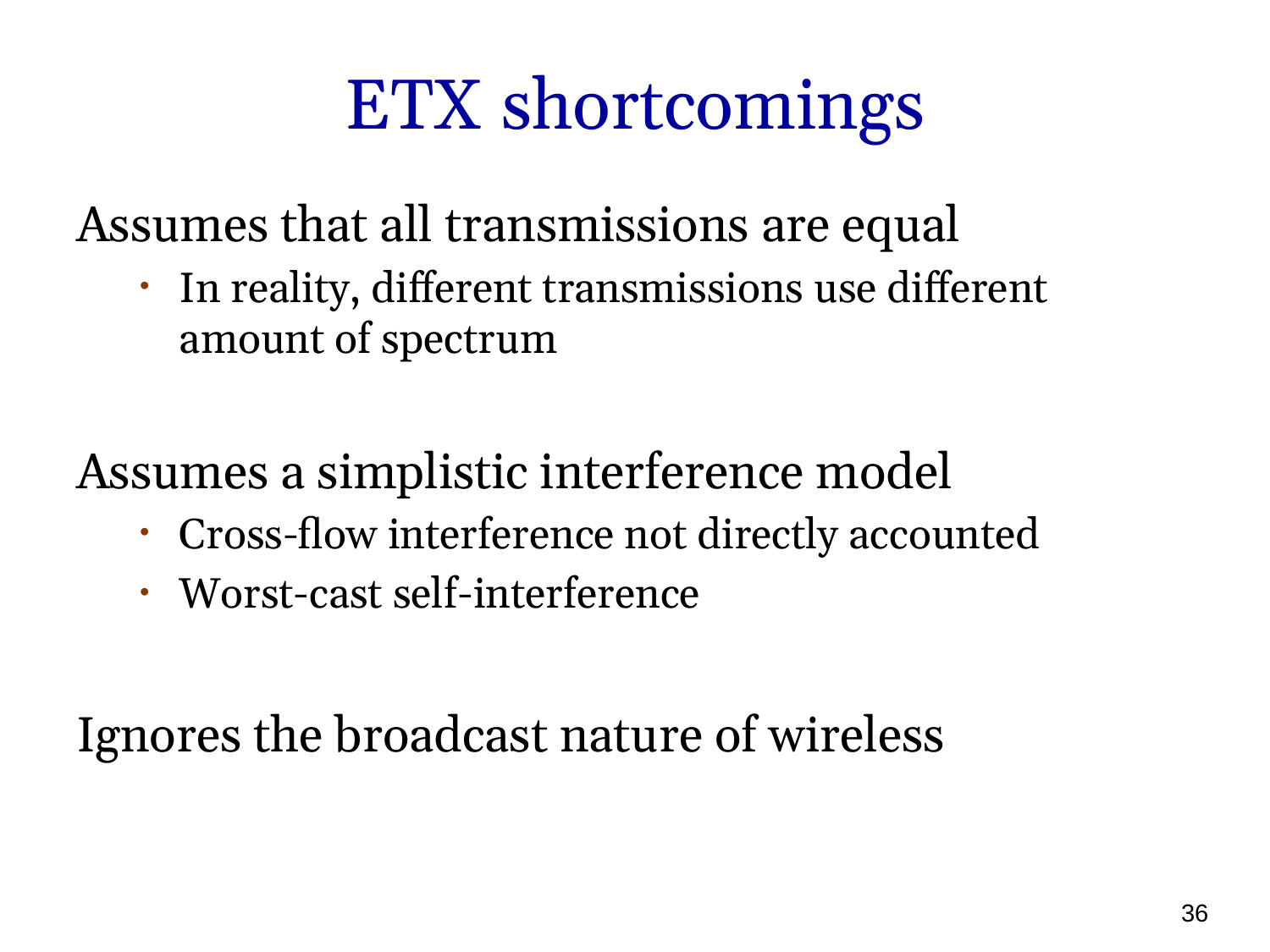

# ETX shortcomings
Assumes that all transmissions are equal
In reality, different transmissions use different amount of spectrum

Assumes a simplistic interference model
Cross-flow interference not directly accounted
Worst-cast self-interference

Ignores the broadcast nature of wireless
36